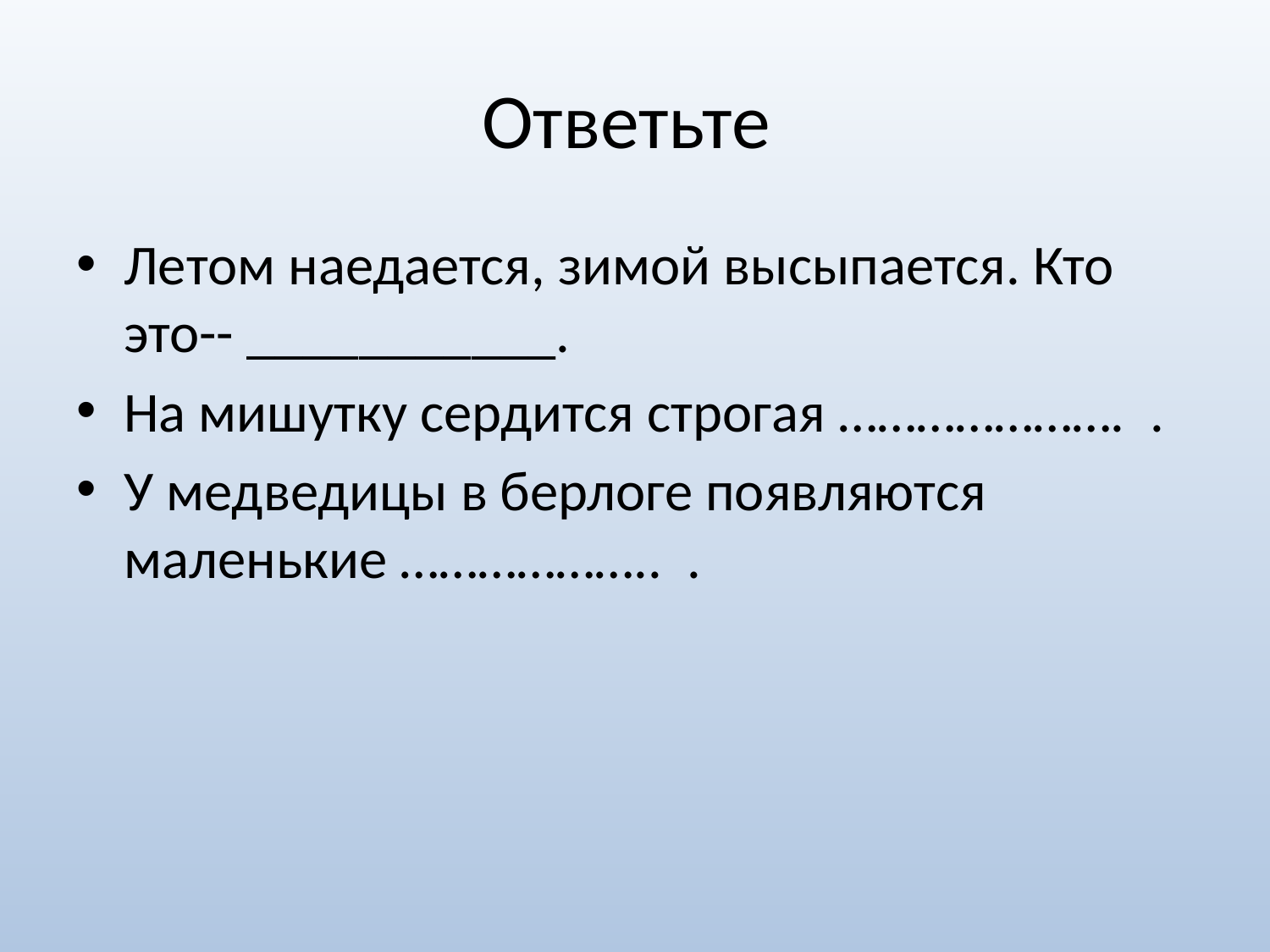

# Ответьте
Летом наедается, зимой высыпается. Кто это-- ___________.
На мишутку сердится строгая ………………….  .
У медведицы в берлоге появляются маленькие ………………..  .